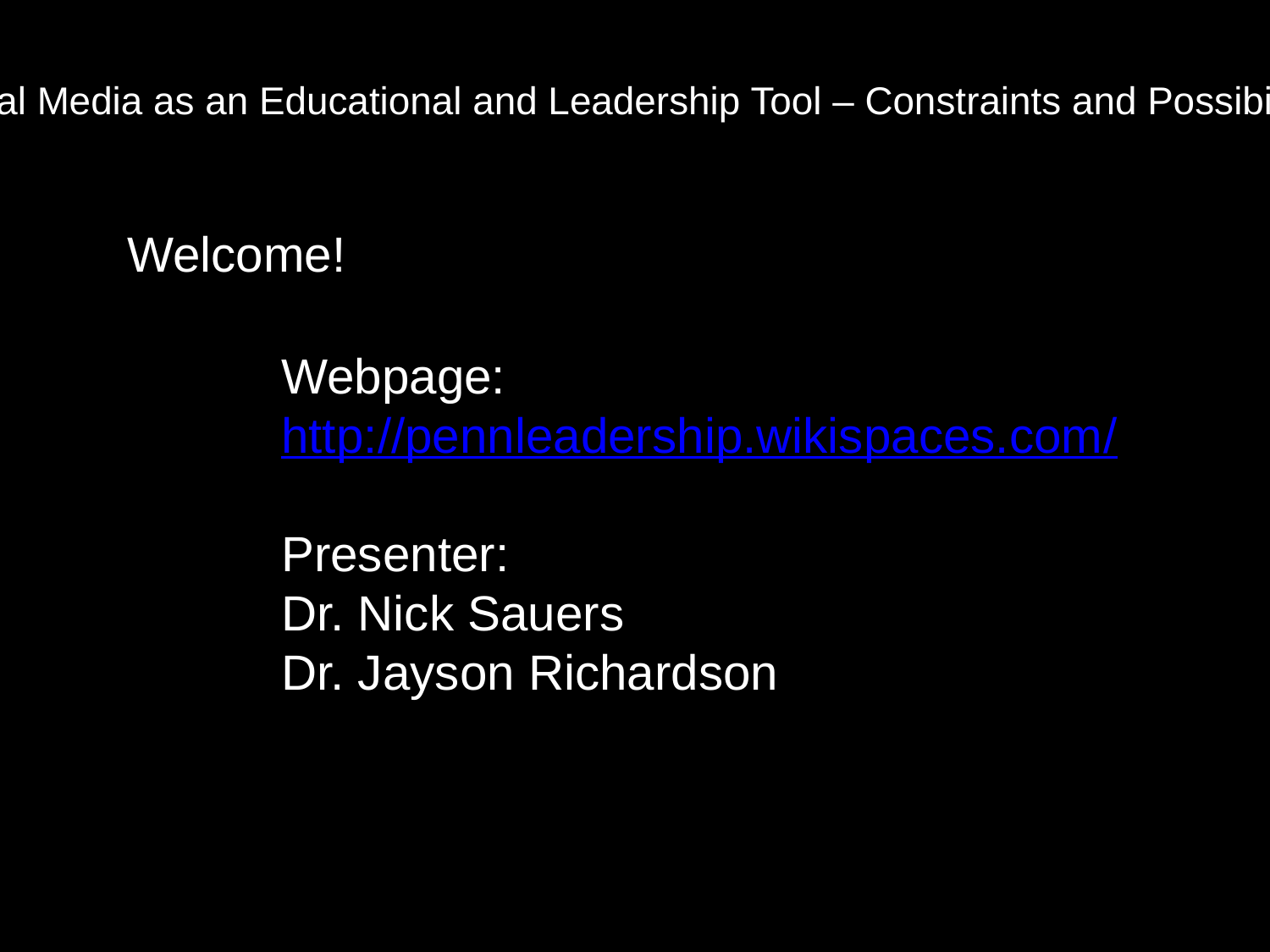

Social Media as an Educational and Leadership Tool – Constraints and Possibilities
Welcome!
Webpage:
http://pennleadership.wikispaces.com/

Presenter:
Dr. Nick Sauers
Dr. Jayson Richardson